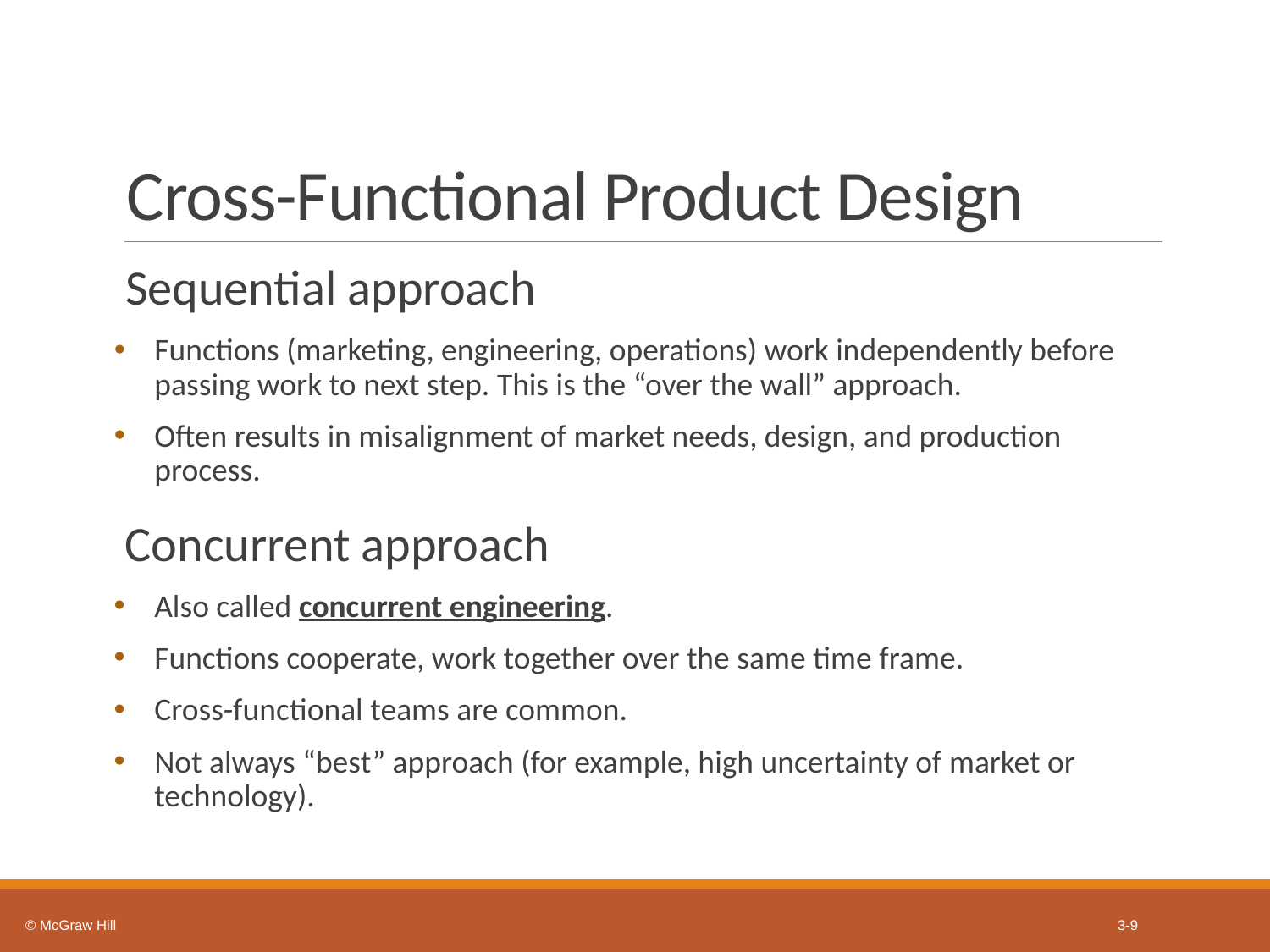

# Cross-Functional Product Design
Sequential approach
Functions (marketing, engineering, operations) work independently before passing work to next step. This is the “over the wall” approach.
Often results in misalignment of market needs, design, and production process.
Concurrent approach
Also called concurrent engineering.
Functions cooperate, work together over the same time frame.
Cross-functional teams are common.
Not always “best” approach (for example, high uncertainty of market or technology).